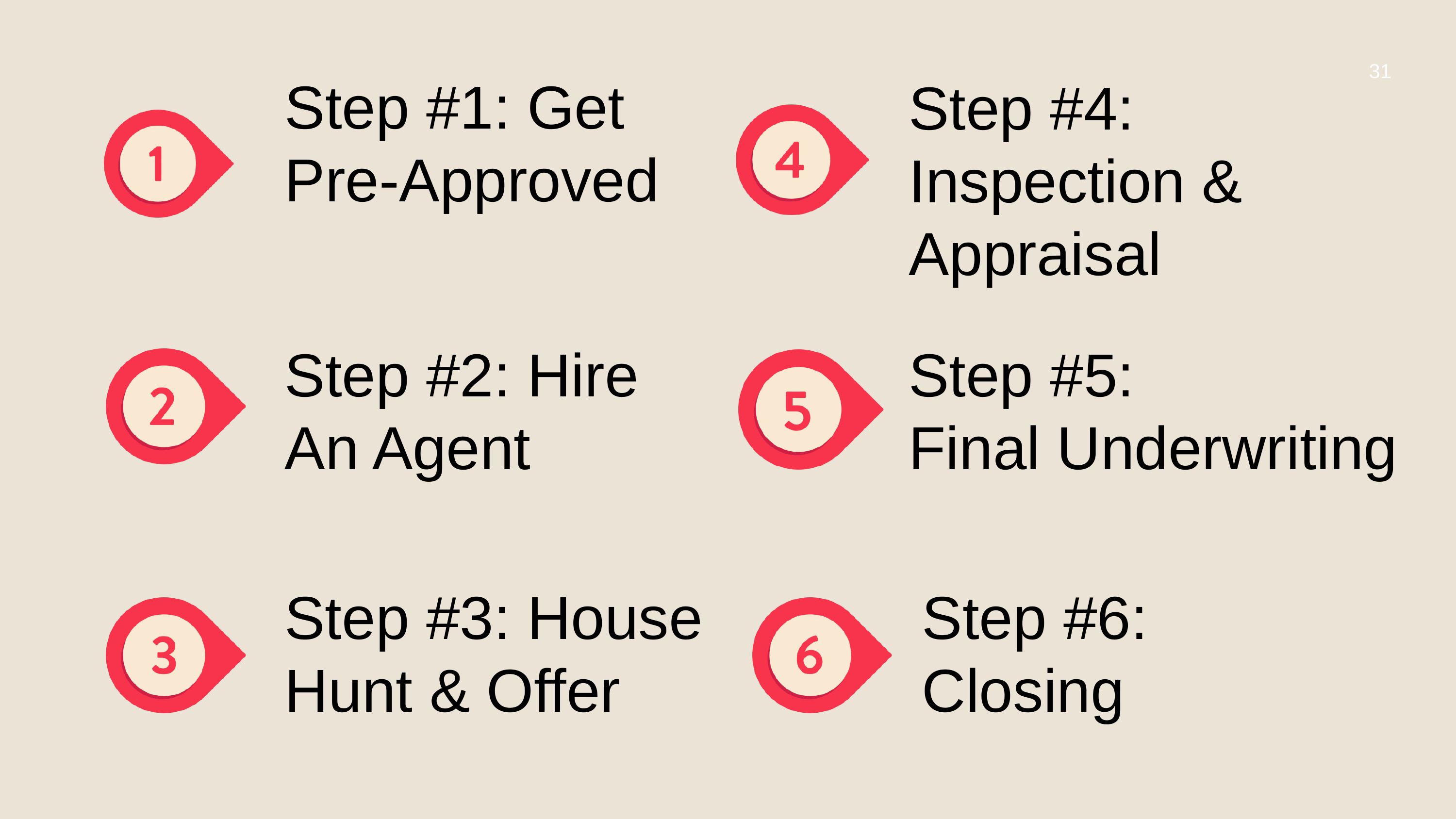

31
Step #1: Get
Pre-Approved
Step #4: Inspection & Appraisal

Step #2: Hire An Agent
Step #5:
Final Underwriting

Step #3: House Hunt & Offer
Step #6:
Closing